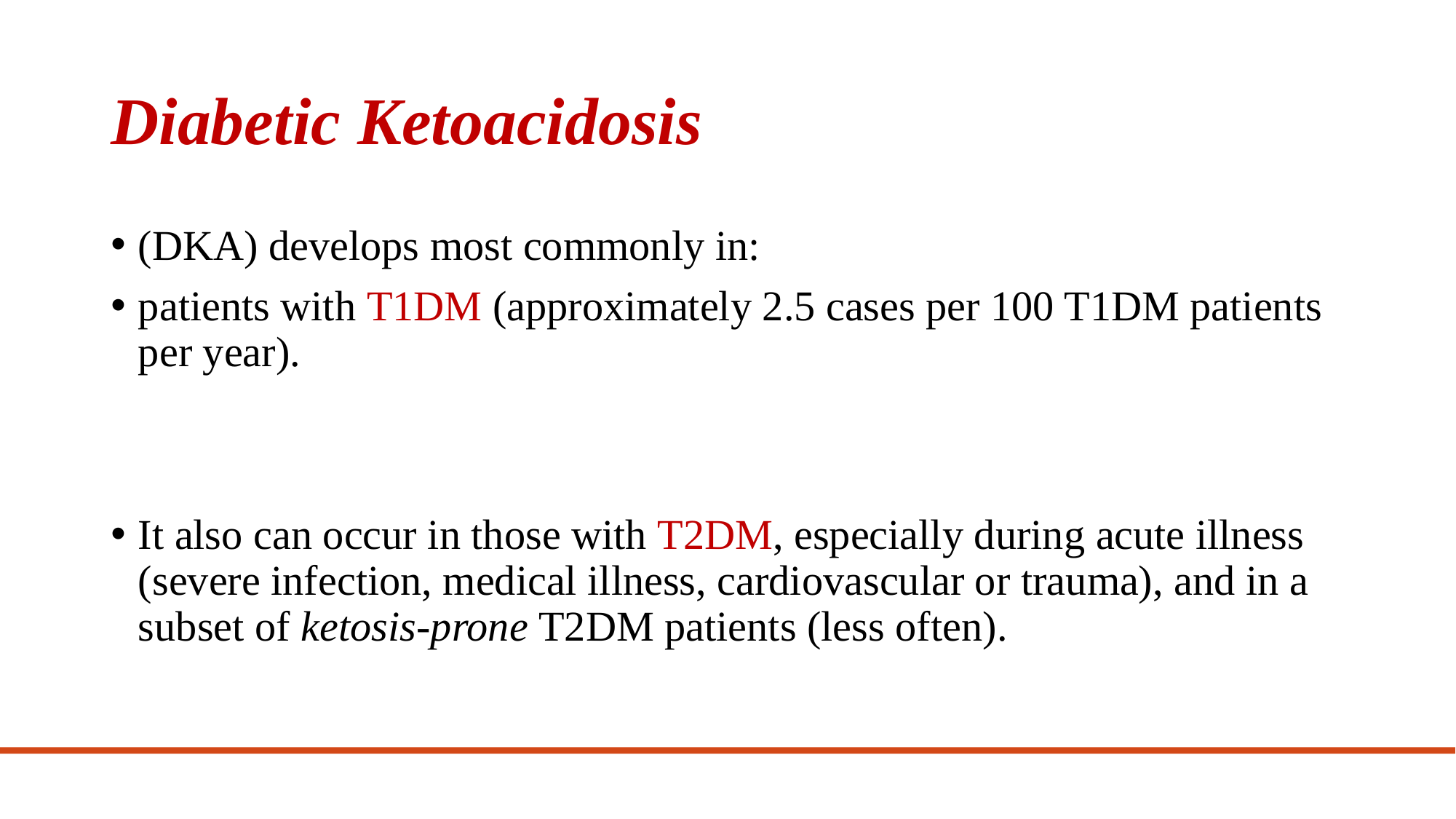

# Diabetic Ketoacidosis
(DKA) develops most commonly in:
patients with T1DM (approximately 2.5 cases per 100 T1DM patients per year).

It also can occur in those with T2DM, especially during acute illness (severe infection, medical illness, cardiovascular or trauma), and in a subset of ketosis-prone T2DM patients (less often).